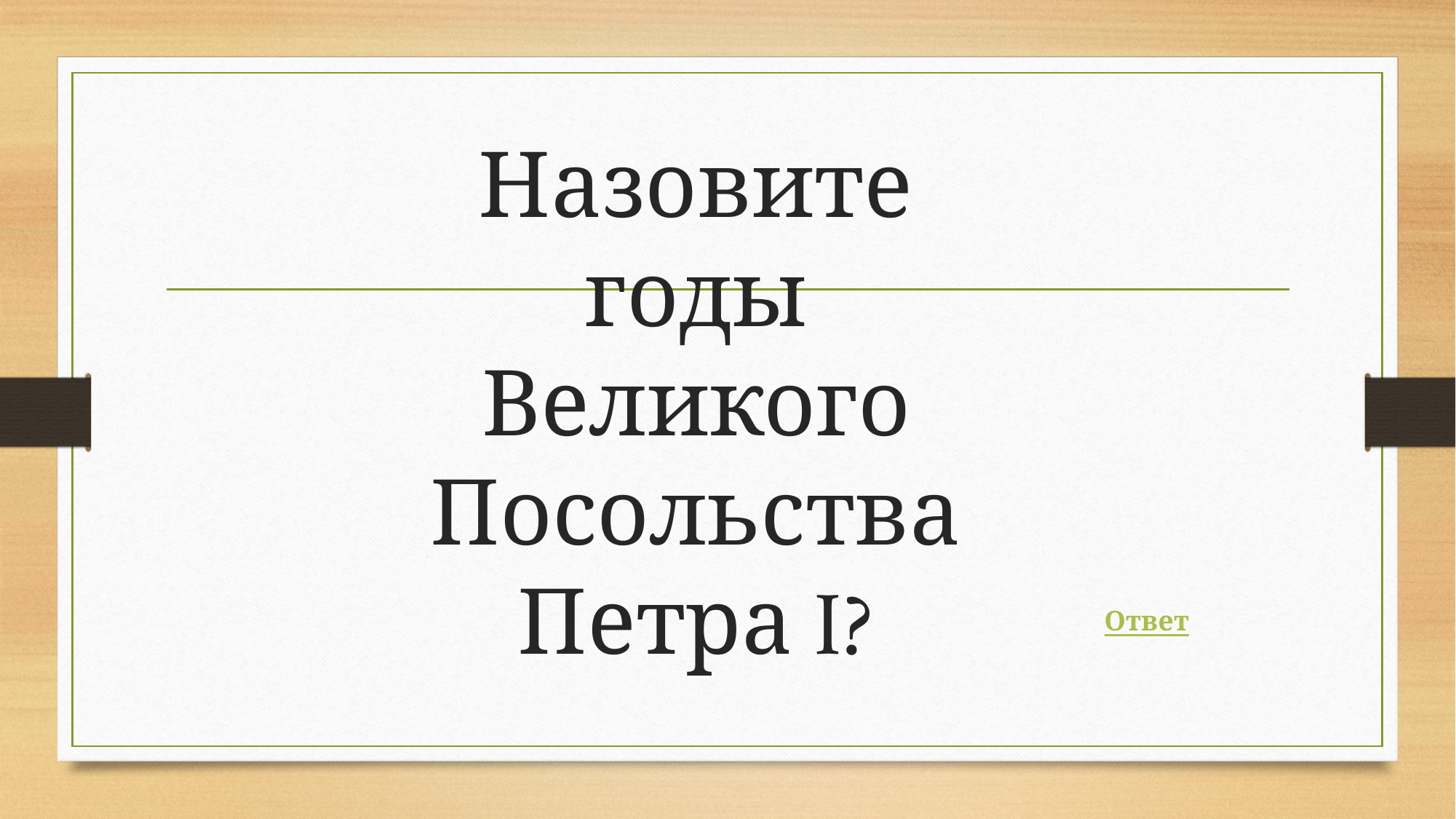

# Назовите годы Великого Посольства Петра I?
Ответ